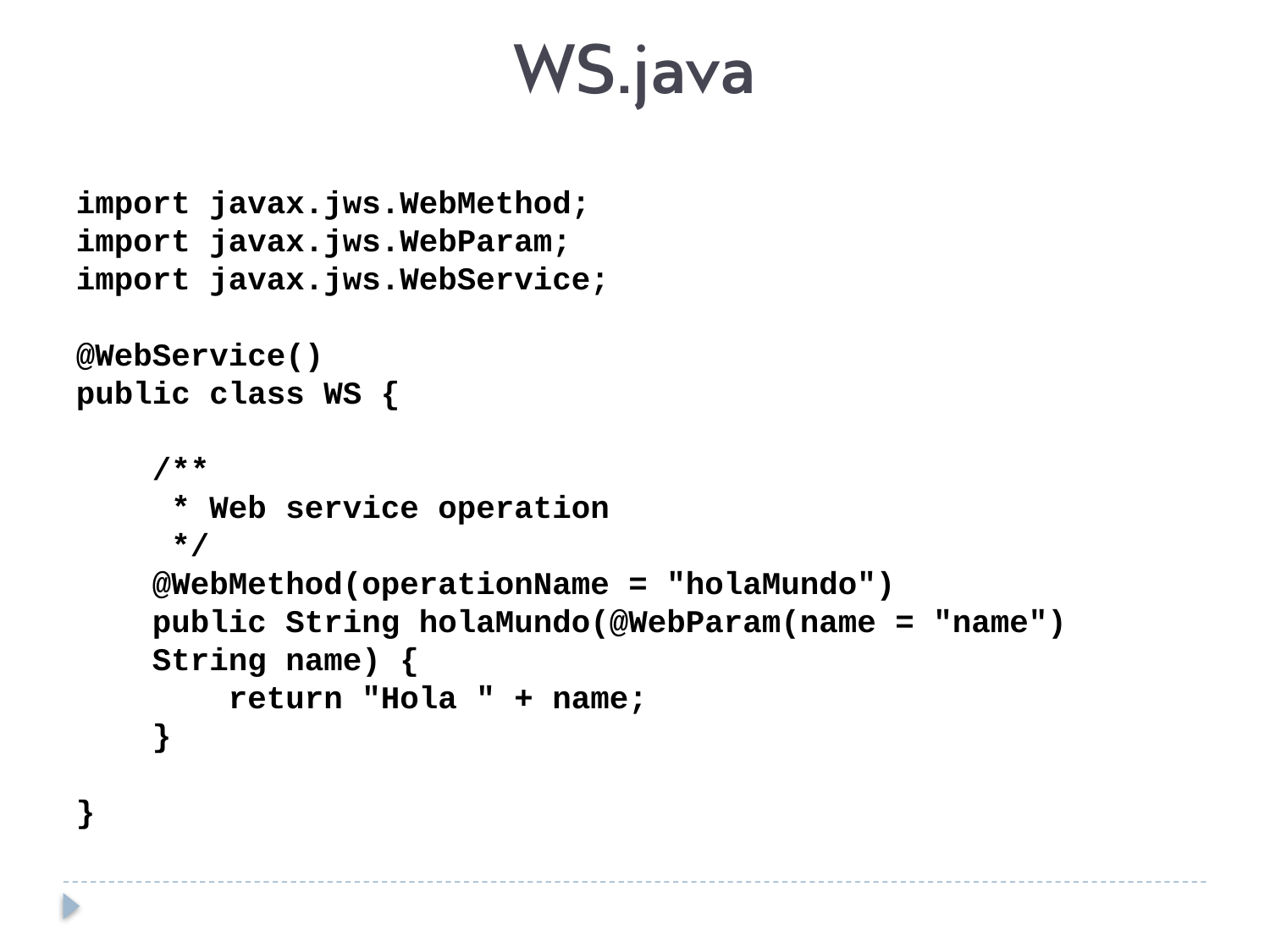

WS.java

import javax.jws.WebMethod;
import javax.jws.WebParam;
import javax.jws.WebService;
@WebService()
public class WS {
    /**
     * Web service operation
     */
    @WebMethod(operationName = "holaMundo")
    public String holaMundo(@WebParam(name = "name")
    String name) {
        return "Hola " + name;
    }

}